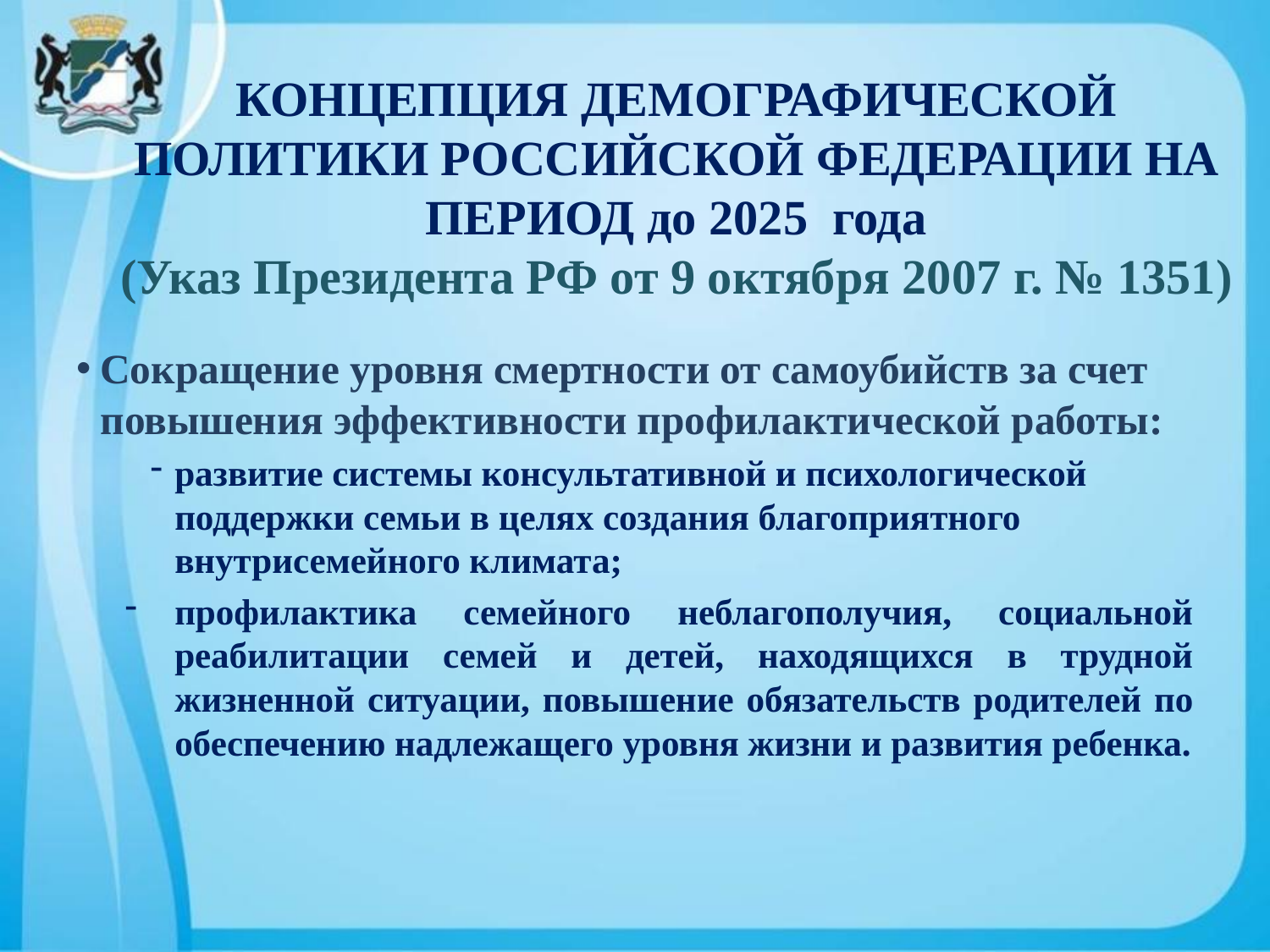

# КОНЦЕПЦИЯ ДЕМОГРАФИЧЕСКОЙ ПОЛИТИКИ РОССИЙСКОЙ ФЕДЕРАЦИИ НА ПЕРИОД до 2025  года (Указ Президента РФ от 9 октября 2007 г. № 1351)
Сокращение уровня смертности от самоубийств за счет повышения эффективности профилактической работы:
развитие системы консультативной и психологической поддержки семьи в целях создания благоприятного внутрисемейного климата;
профилактика семейного неблагополучия, социальной реабилитации семей и детей, находящихся в трудной жизненной ситуации, повышение обязательств родителей по обеспечению надлежащего уровня жизни и развития ребенка.